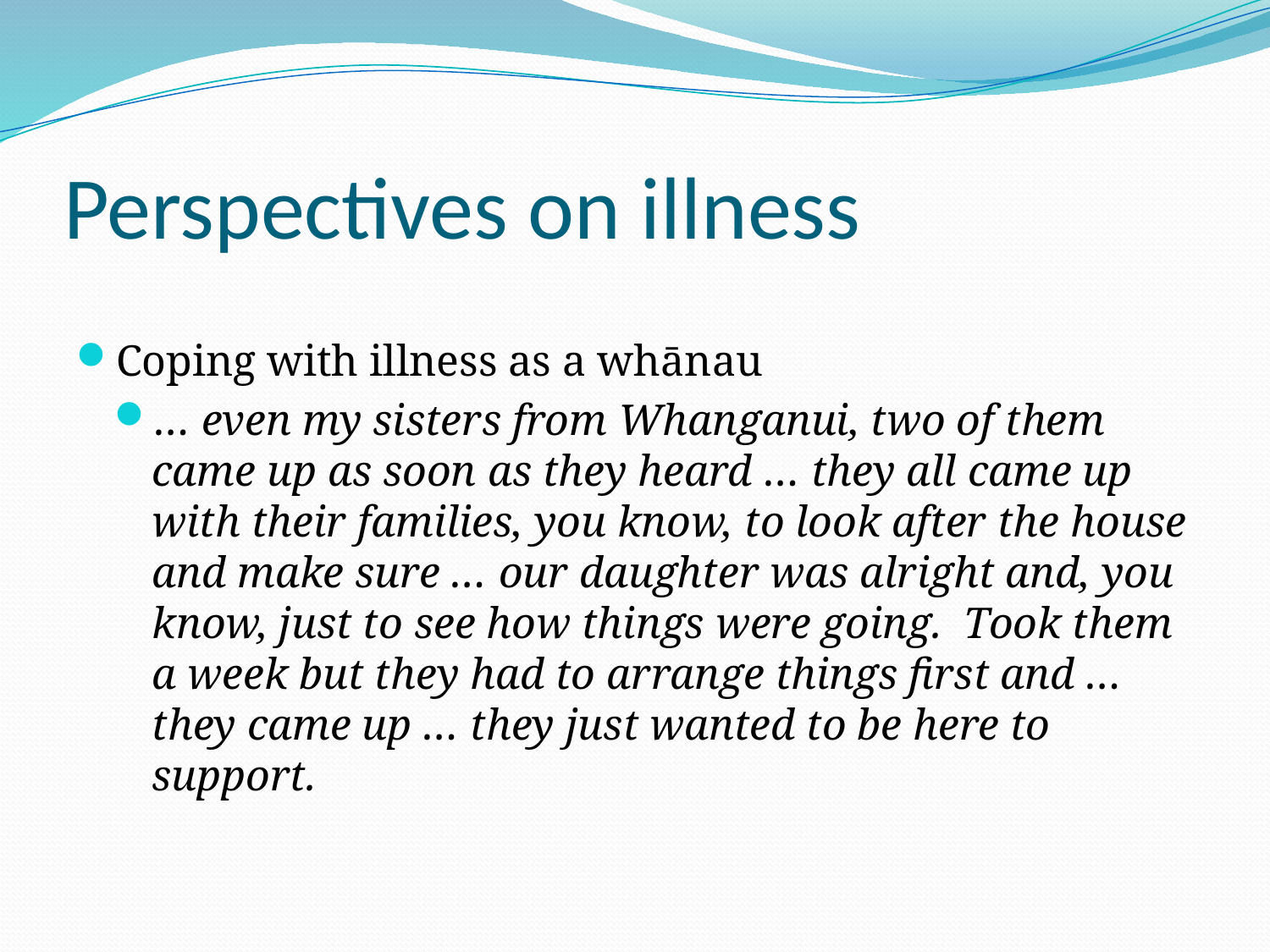

# Perspectives on illness

Coping with illness as a whānau
… even my sisters from Whanganui, two of them came up as soon as they heard … they all came up with their families, you know, to look after the house and make sure … our daughter was alright and, you know, just to see how things were going.  Took them a week but they had to arrange things first and … they came up … they just wanted to be here to support.